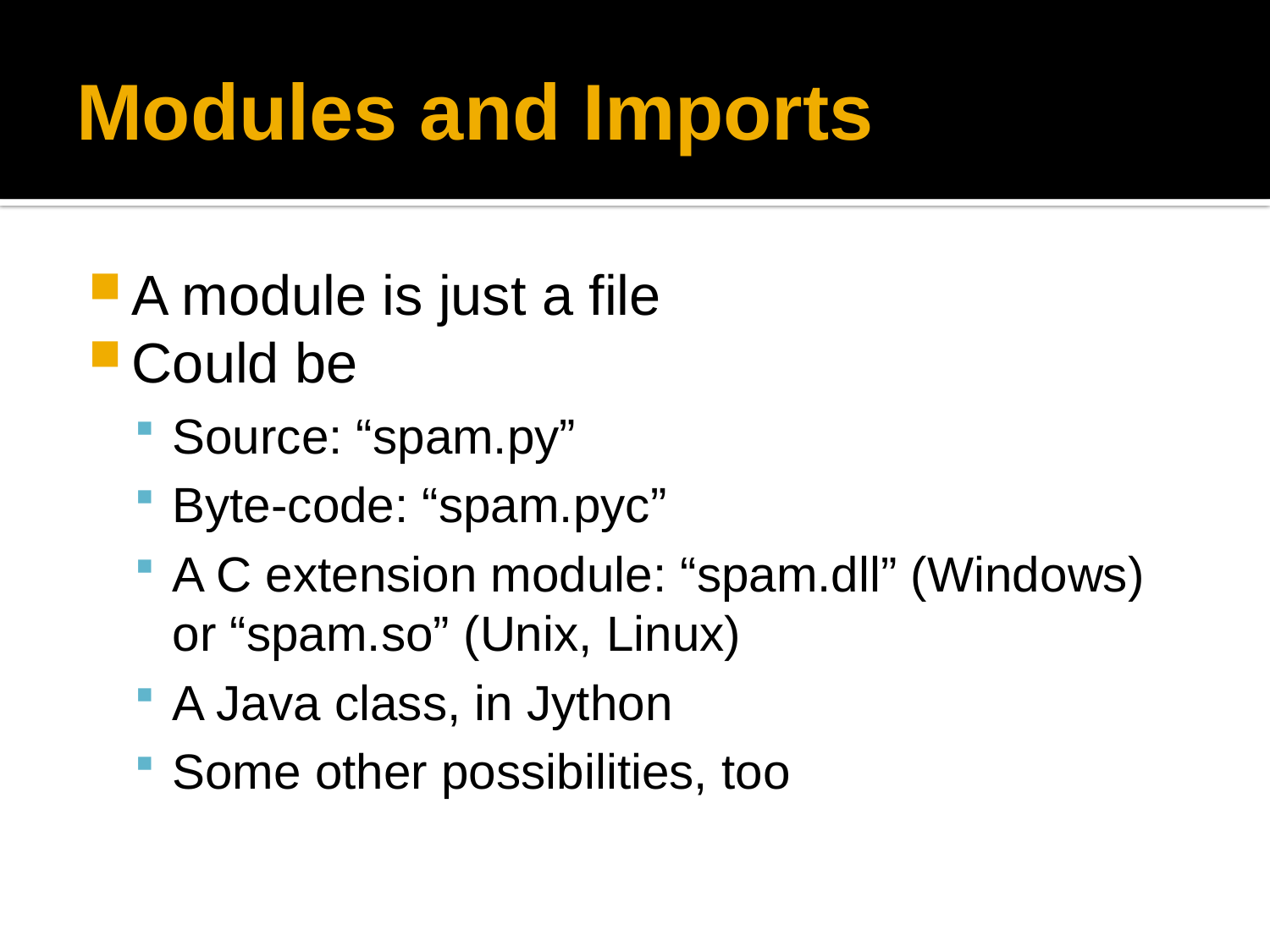

# Modules and Imports
A module is just a file
Could be
Source: “spam.py”
Byte-code: “spam.pyc”
A C extension module: “spam.dll” (Windows) or “spam.so” (Unix, Linux)
A Java class, in Jython
Some other possibilities, too